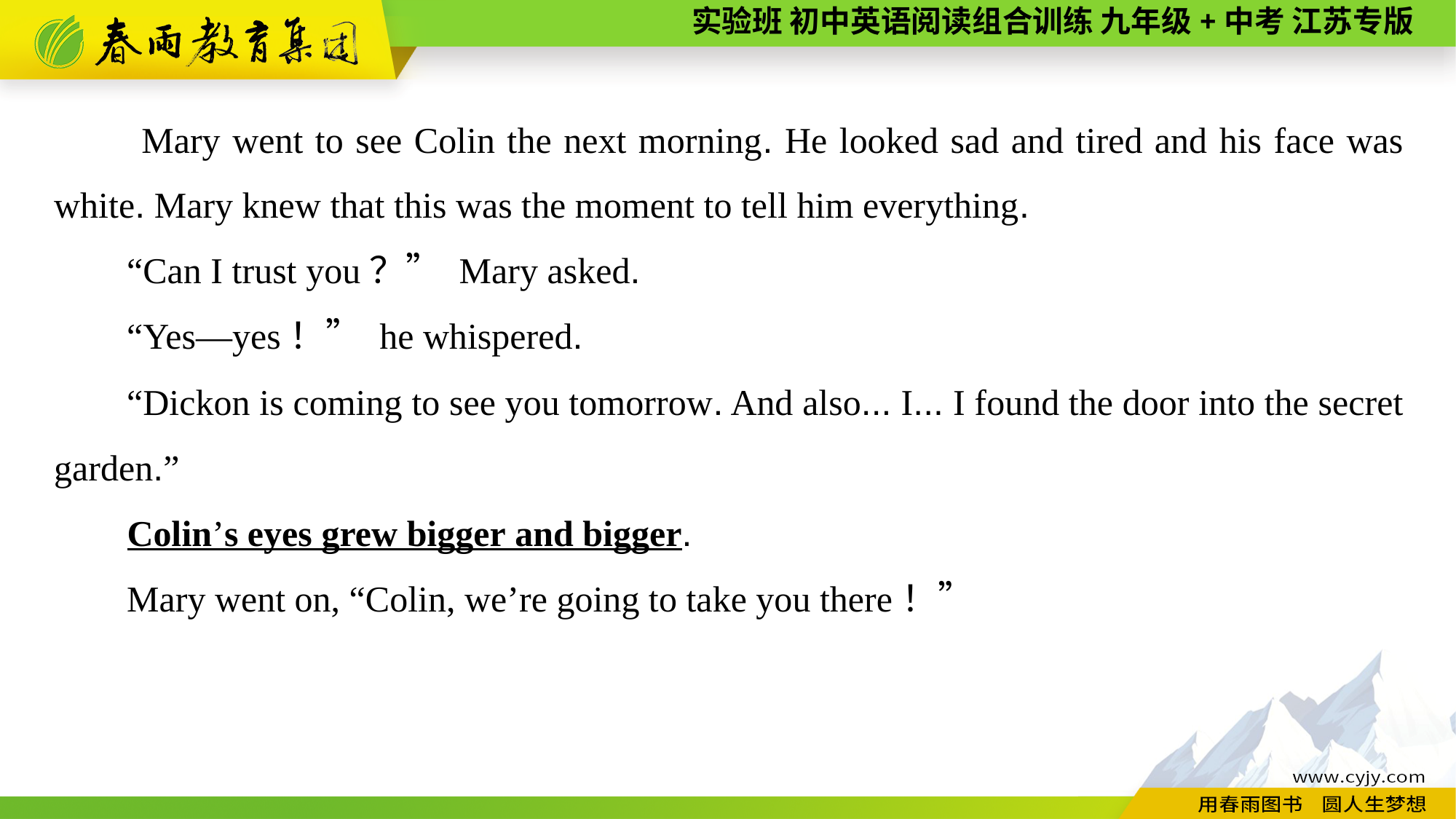

Mary went to see Colin the next morning. He looked sad and tired and his face was white. Mary knew that this was the moment to tell him everything.
“Can I trust you？” Mary asked.
“Yes—yes！” he whispered.
“Dickon is coming to see you tomorrow. And also... I... I found the door into the secret garden.”
Colin’s eyes grew bigger and bigger.
Mary went on, “Colin, we’re going to take you there！”